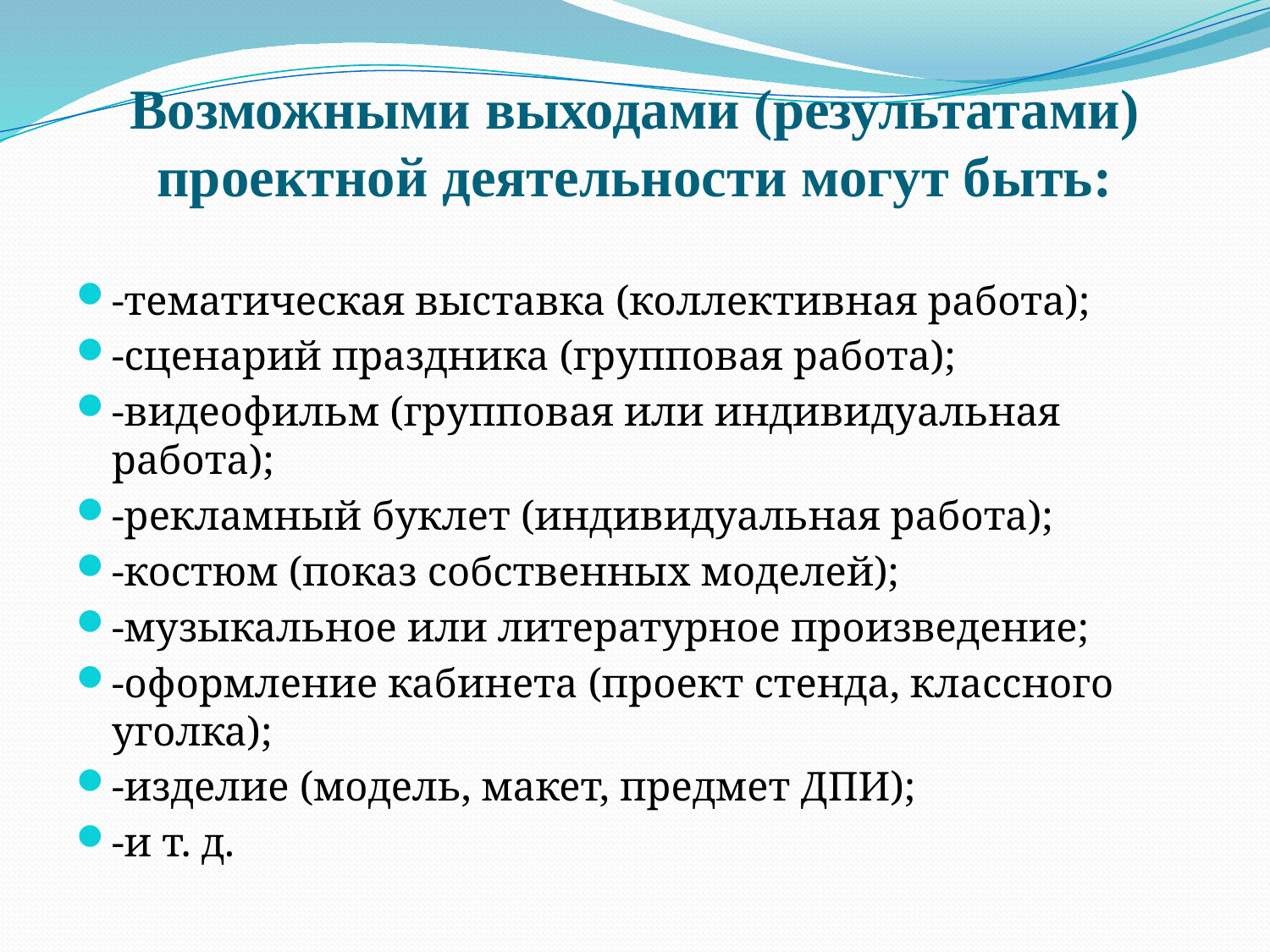

# Возможными выходами (результатами) проектной деятельности могут быть:
-тематическая выставка (коллективная работа);
-сценарий праздника (групповая работа);
-видеофильм (групповая или индивидуальная работа);
-рекламный буклет (индивидуальная работа);
-костюм (показ собственных моделей);
-музыкальное или литературное произведение;
-оформление кабинета (проект стенда, классного уголка);
-изделие (модель, макет, предмет ДПИ);
-и т. д.